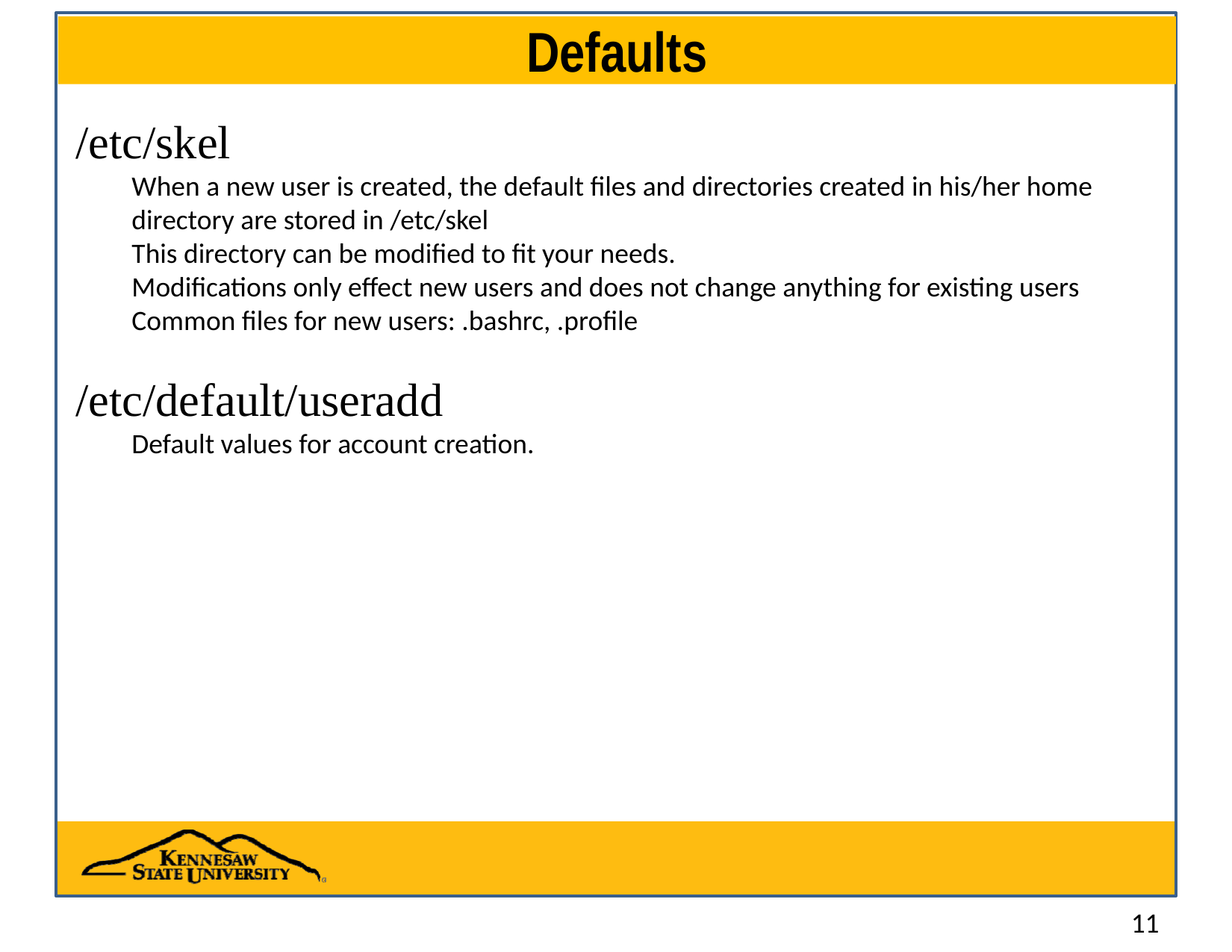

# Defaults
/etc/skel
When a new user is created, the default files and directories created in his/her home directory are stored in /etc/skel
This directory can be modified to fit your needs.
Modifications only effect new users and does not change anything for existing users
Common files for new users: .bashrc, .profile

/etc/default/useradd
Default values for account creation.